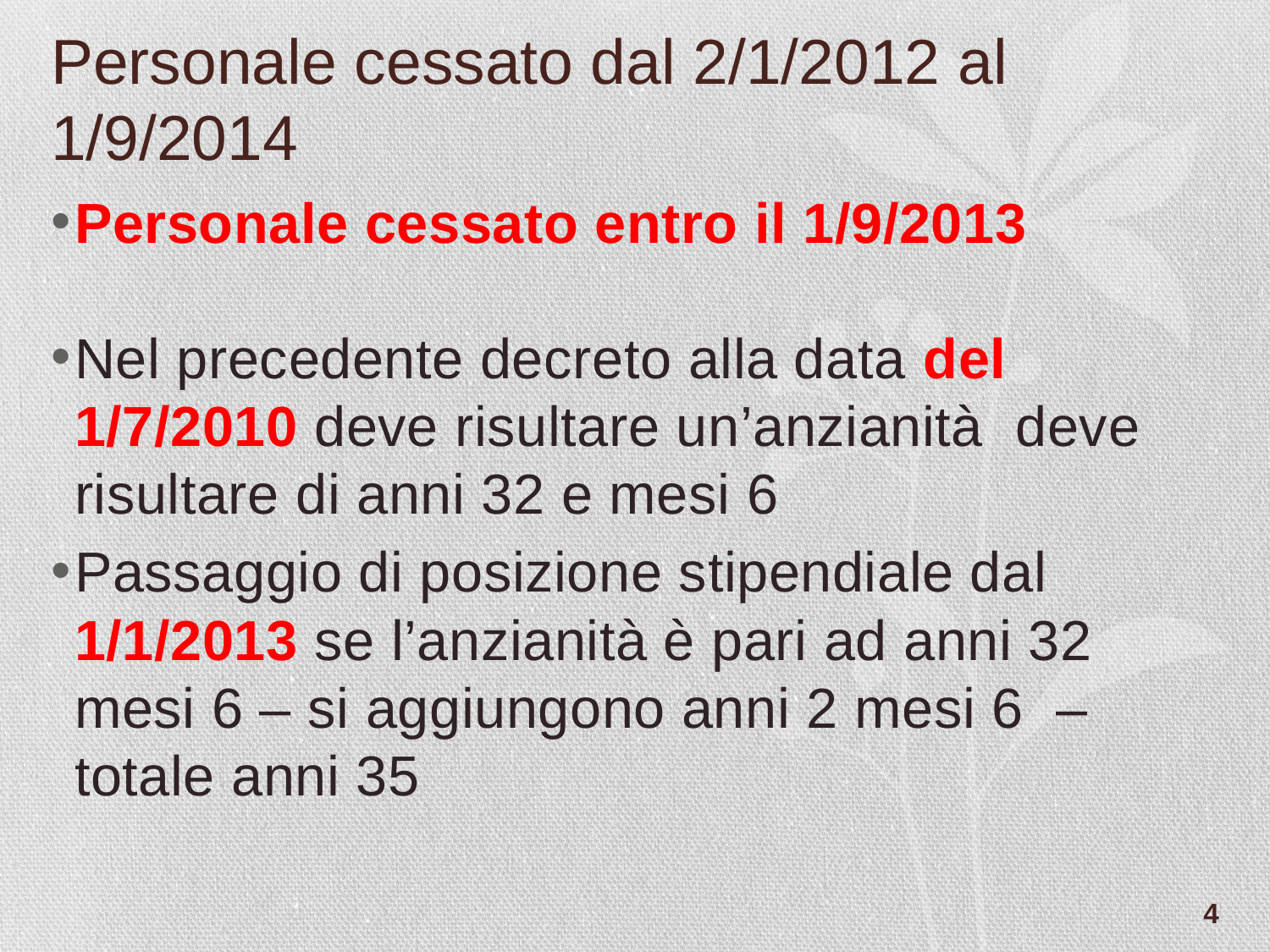

# Personale cessato dal 2/1/2012 al 1/9/2014
Personale cessato entro il 1/9/2013

Nel precedente decreto alla data del 1/7/2010 deve risultare un’anzianità  deve risultare di anni 32 e mesi 6
Passaggio di posizione stipendiale dal 1/1/2013 se l’anzianità è pari ad anni 32 mesi 6 – si aggiungono anni 2 mesi 6  – totale anni 35

4